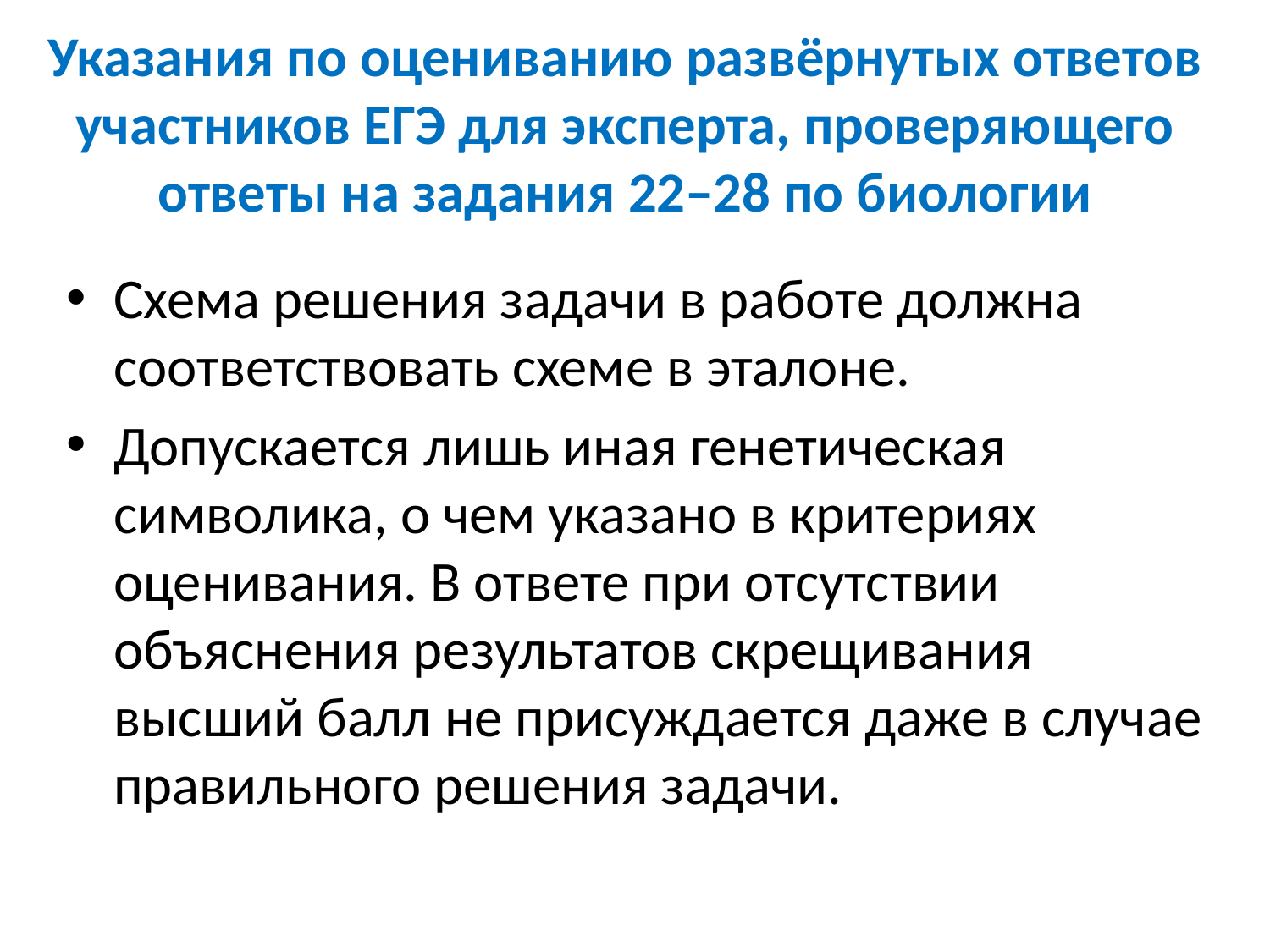

# Указания по оцениванию развёрнутых ответов участников ЕГЭ для эксперта, проверяющего ответы на задания 22–28 по биологии
Схема решения задачи в работе должна соответствовать схеме в эталоне.
Допускается лишь иная генетическая символика, о чем указано в критериях оценивания. В ответе при отсутствии объяснения результатов скрещивания высший балл не присуждается даже в случае правильного решения задачи.